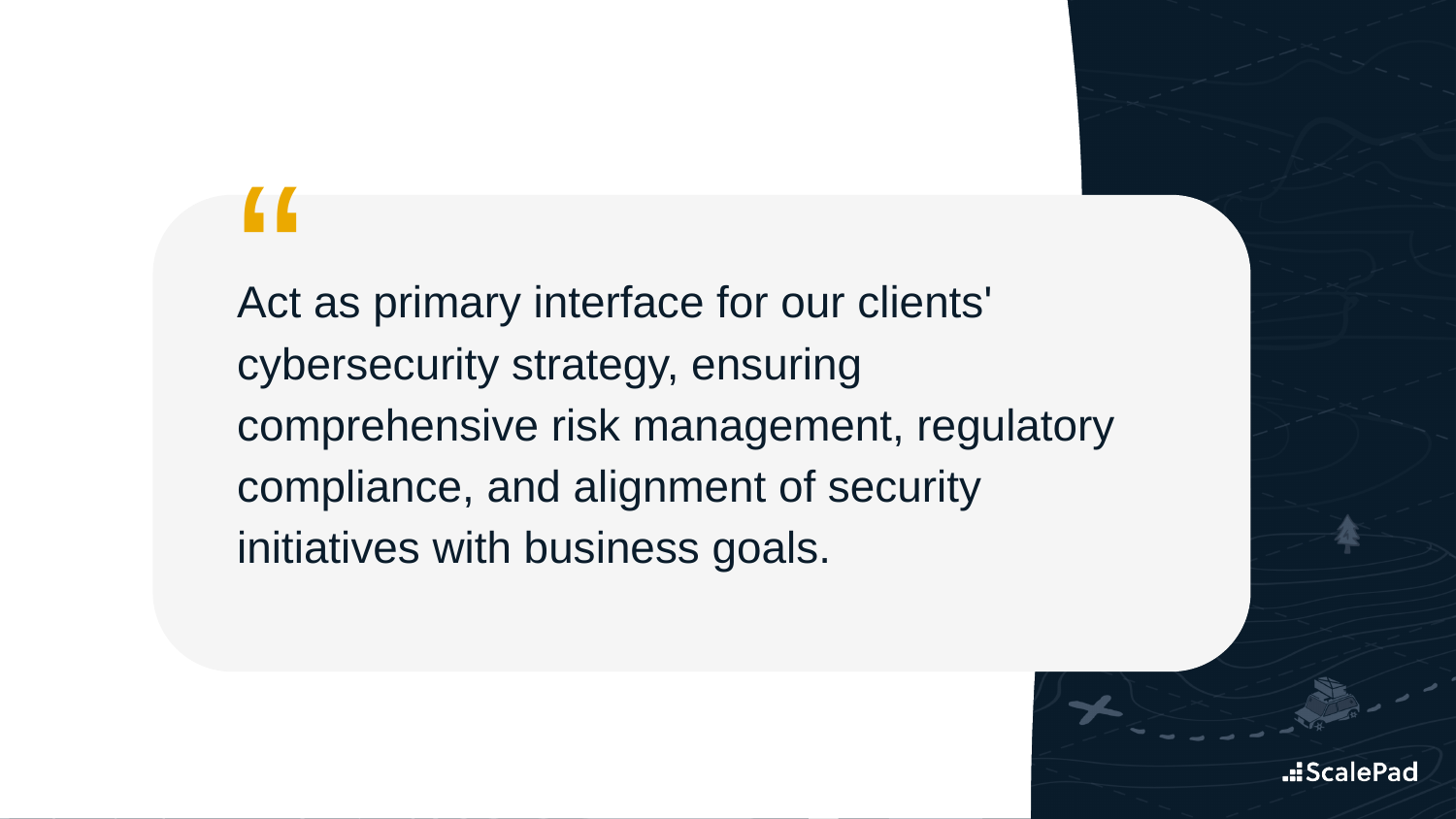

“

Act as primary interface for our clients' cybersecurity strategy, ensuring   comprehensive risk management, regulatory compliance, and alignment of security initiatives with business goals.